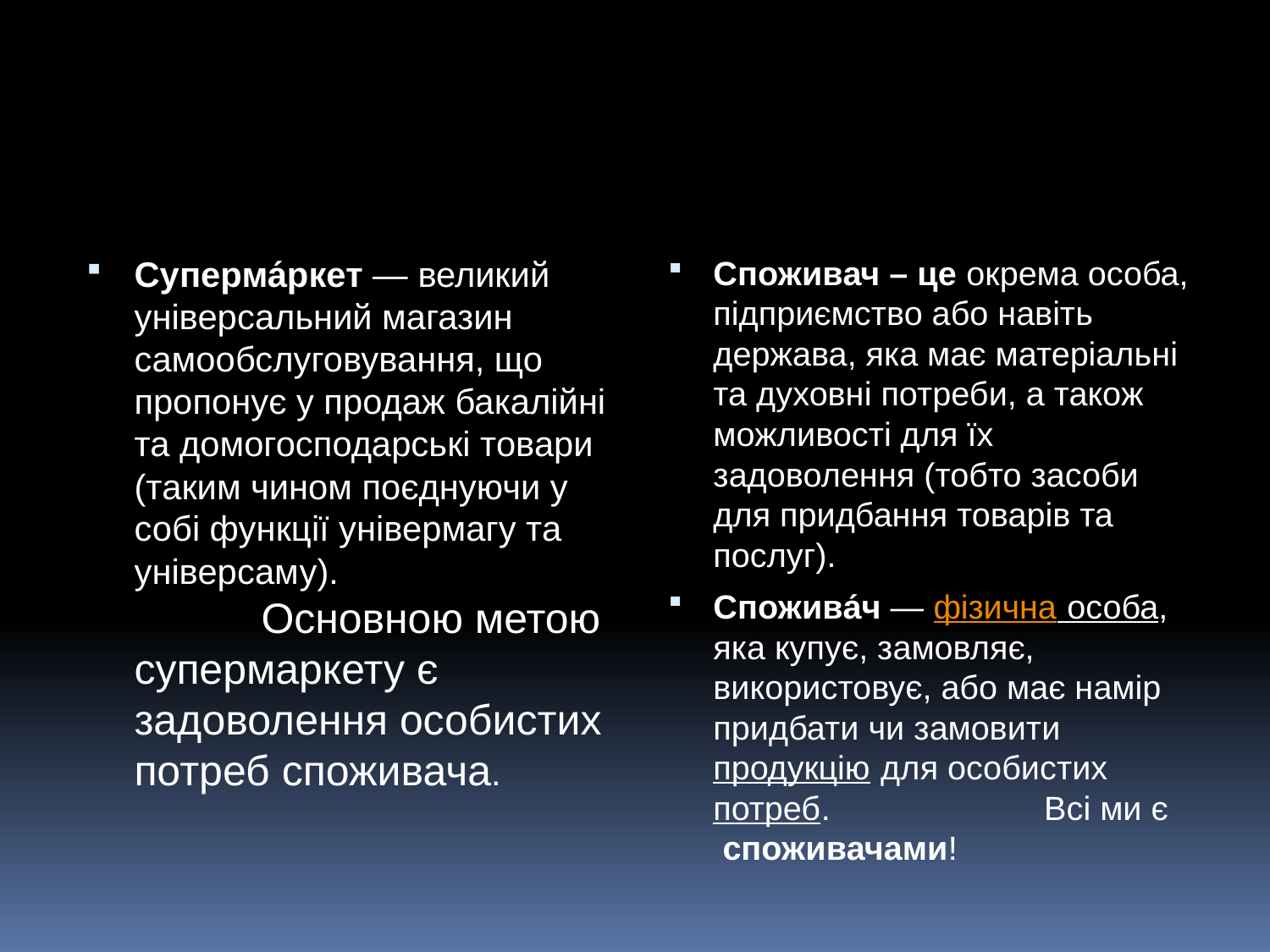

#
Суперма́ркет — великий універсальний магазин самообслуговування, що пропонує у продаж бакалійні та домогосподарські товари (таким чином поєднуючи у собі функції універмагу та універсаму).                                    	Основною метою супермаркету є задоволення особистих потреб споживача.
Споживач – це окрема особа, підприємство або навіть держава, яка має матеріальні та духовні потреби, а також можливості для їх задоволення (тобто засоби для придбання товарів та послуг).
Спожива́ч — фізична особа, яка купує, замовляє, використовує, або має намір придбати чи замовити продукцію для особистих потреб.                       Всі ми є  споживачами!